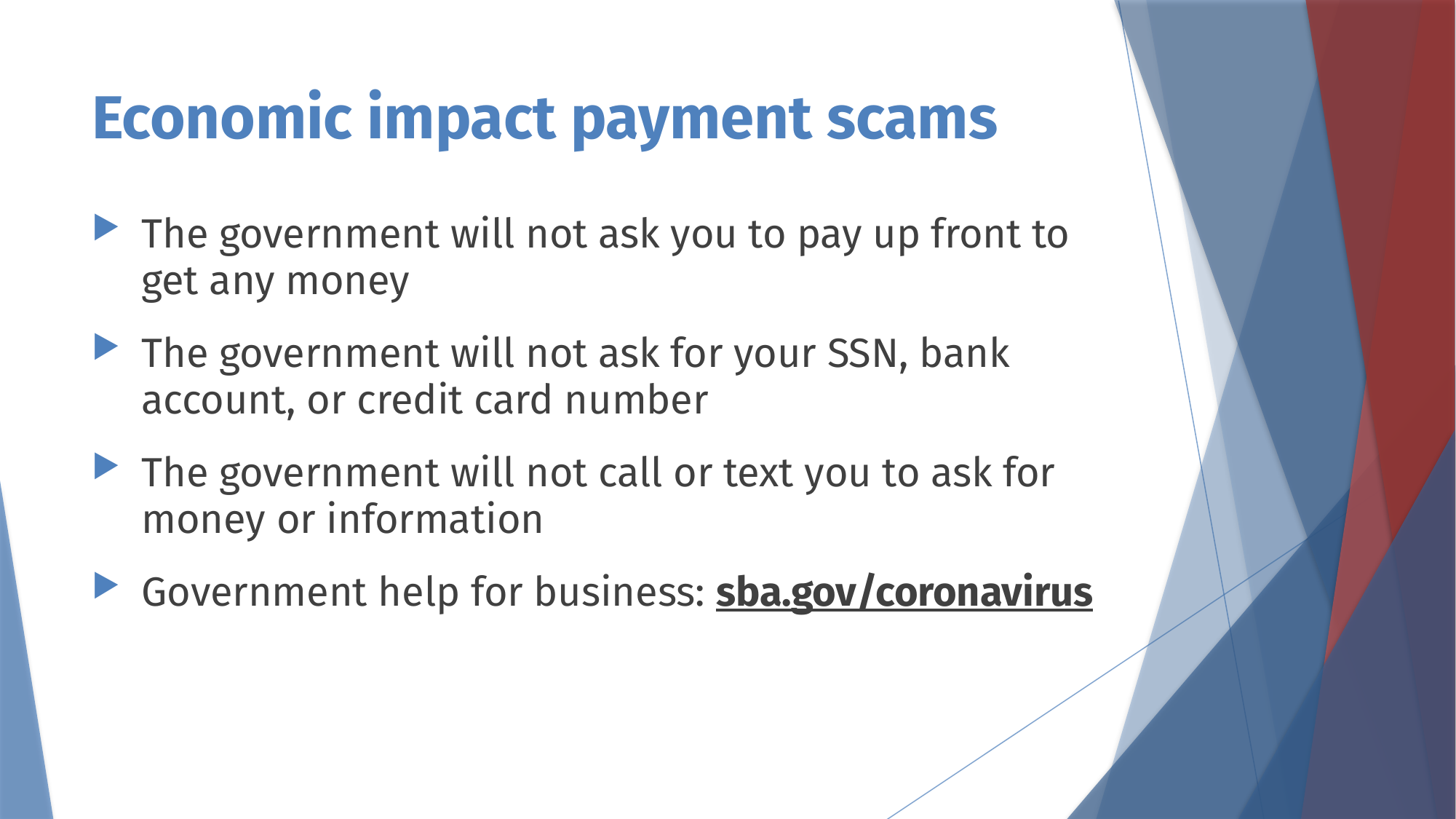

# Economic impact payment scams
The government will not ask you to pay up front to get any money
The government will not ask for your SSN, bank account, or credit card number
The government will not call or text you to ask for money or information
Government help for business: sba.gov/coronavirus